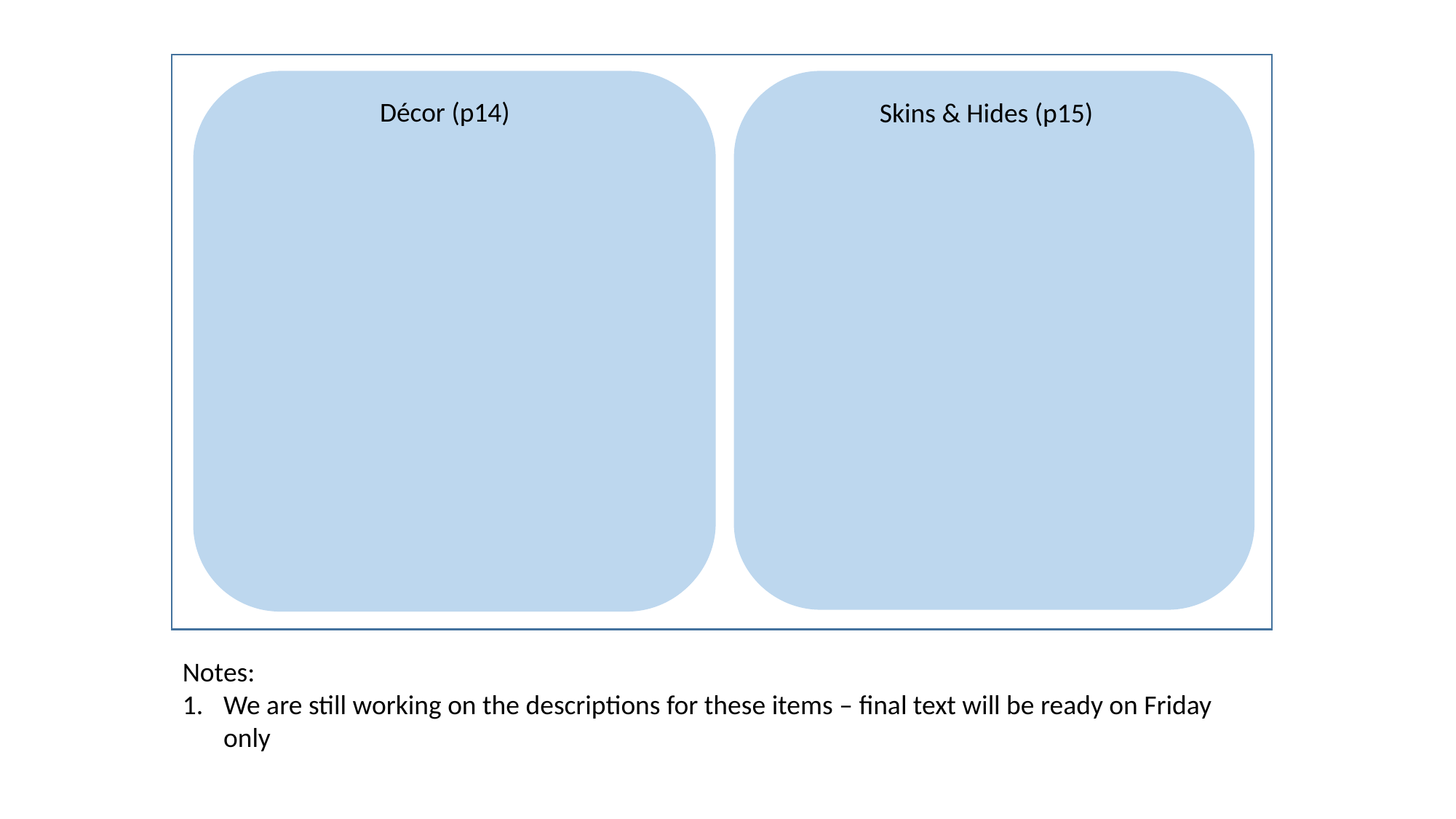

Décor (p14)
Skins & Hides (p15)
Notes:
We are still working on the descriptions for these items – final text will be ready on Friday only